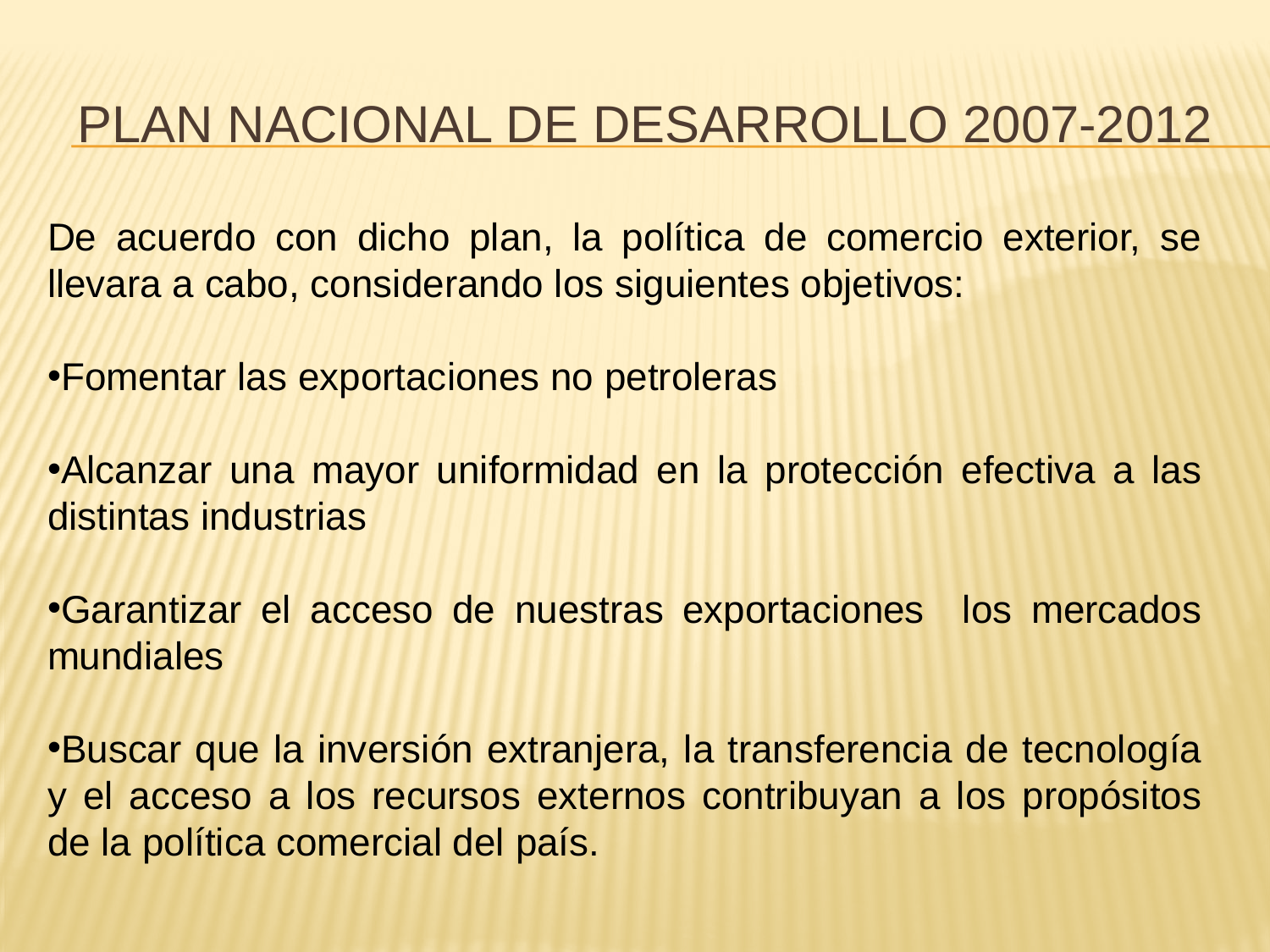

# PLAN NACIONAL DE DESARROLLO 2007-2012
De acuerdo con dicho plan, la política de comercio exterior, se llevara a cabo, considerando los siguientes objetivos:

Fomentar las exportaciones no petroleras

Alcanzar una mayor uniformidad en la protección efectiva a las distintas industrias

Garantizar el acceso de nuestras exportaciones  los mercados mundiales

Buscar que la inversión extranjera, la transferencia de tecnología y el acceso a los recursos externos contribuyan a los propósitos de la política comercial del país.